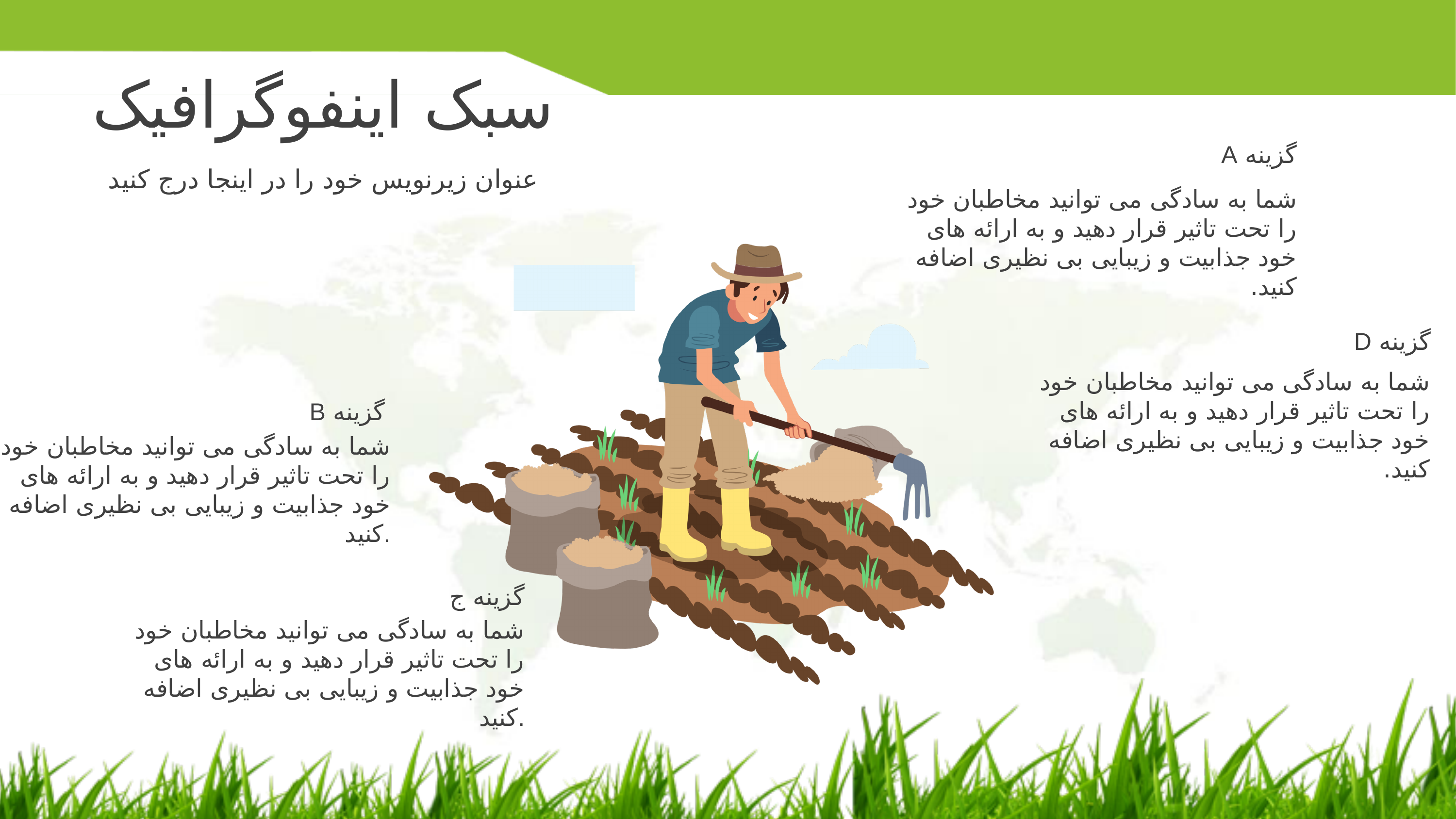

سبک اینفوگرافیک
گزینه A
عنوان زیرنویس خود را در اینجا درج کنید
شما به سادگی می توانید مخاطبان خود را تحت تاثیر قرار دهید و به ارائه های خود جذابیت و زیبایی بی نظیری اضافه کنید.

گزینه D
شما به سادگی می توانید مخاطبان خود را تحت تاثیر قرار دهید و به ارائه های خود جذابیت و زیبایی بی نظیری اضافه کنید.
گزینه B
شما به سادگی می توانید مخاطبان خود را تحت تاثیر قرار دهید و به ارائه های خود جذابیت و زیبایی بی نظیری اضافه کنید.

گزینه ج
شما به سادگی می توانید مخاطبان خود را تحت تاثیر قرار دهید و به ارائه های خود جذابیت و زیبایی بی نظیری اضافه کنید.